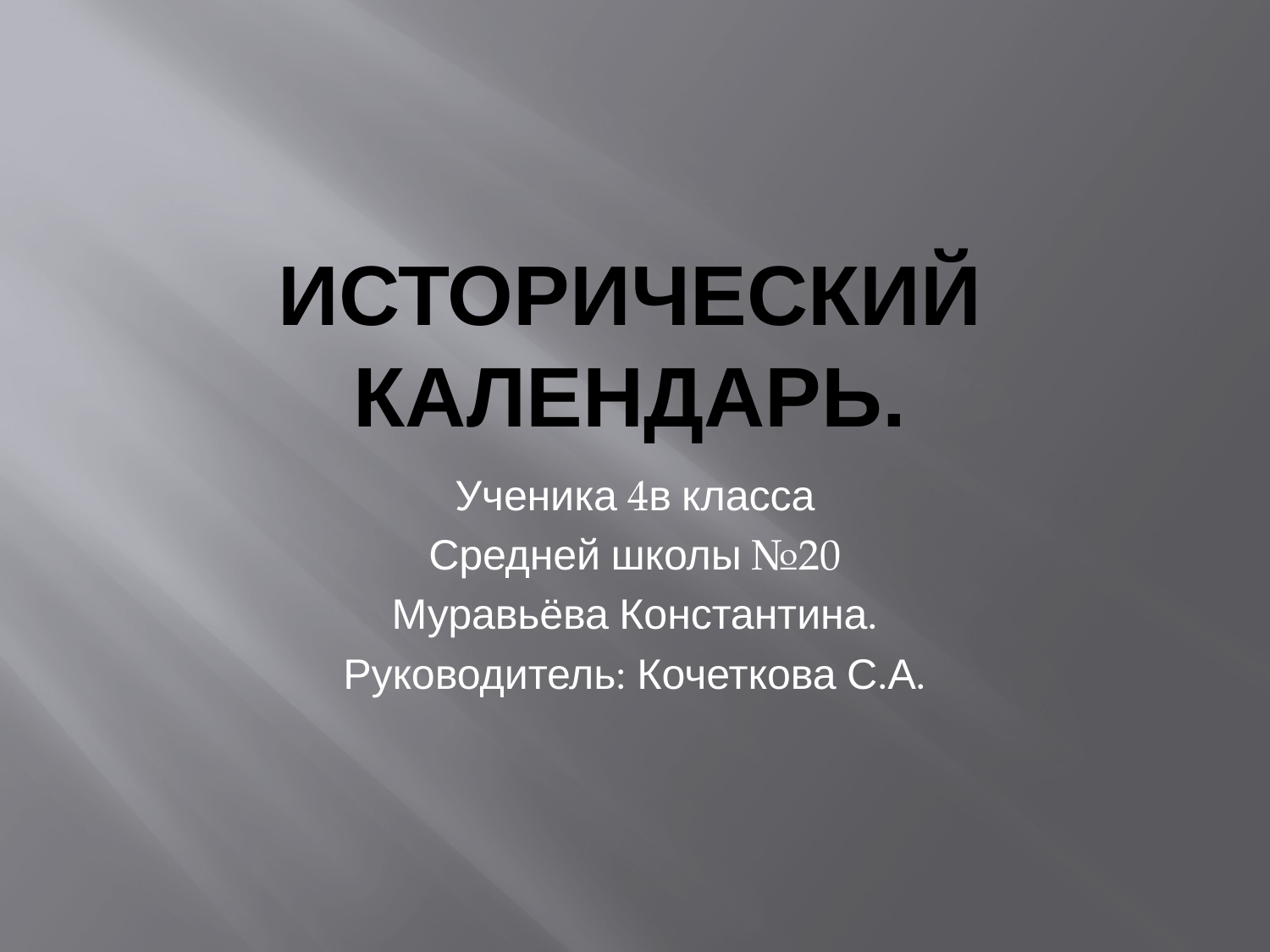

# Исторический календарь.
Ученика 4в класса
Средней школы №20
Муравьёва Константина.
Руководитель: Кочеткова С.А.